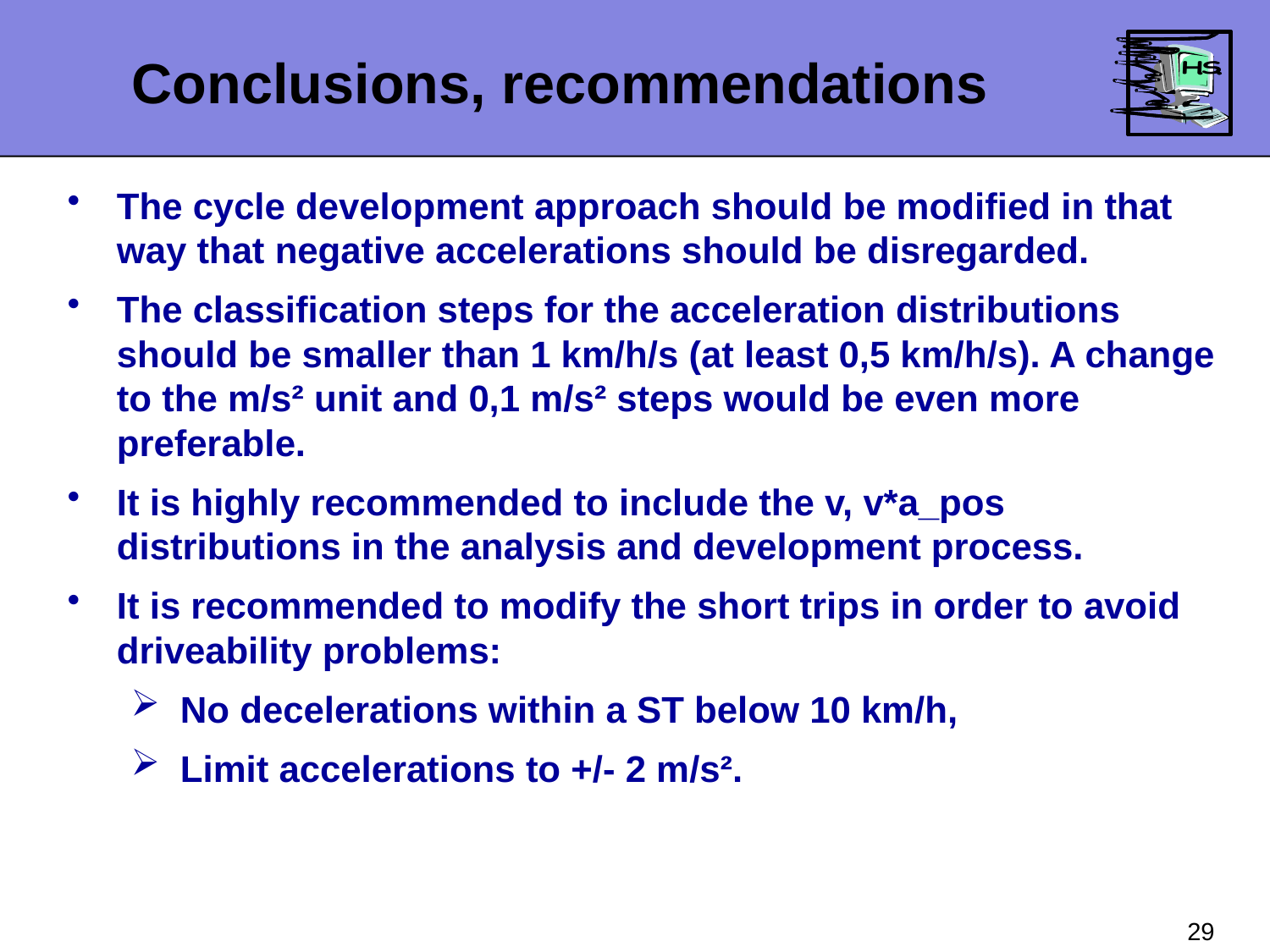

Conclusions, recommendations
The cycle development approach should be modified in that way that negative accelerations should be disregarded.
The classification steps for the acceleration distributions should be smaller than 1 km/h/s (at least 0,5 km/h/s). A change to the m/s² unit and 0,1 m/s² steps would be even more preferable.
It is highly recommended to include the v, v*a_pos distributions in the analysis and development process.
It is recommended to modify the short trips in order to avoid driveability problems:
No decelerations within a ST below 10 km/h,
Limit accelerations to +/- 2 m/s².

29